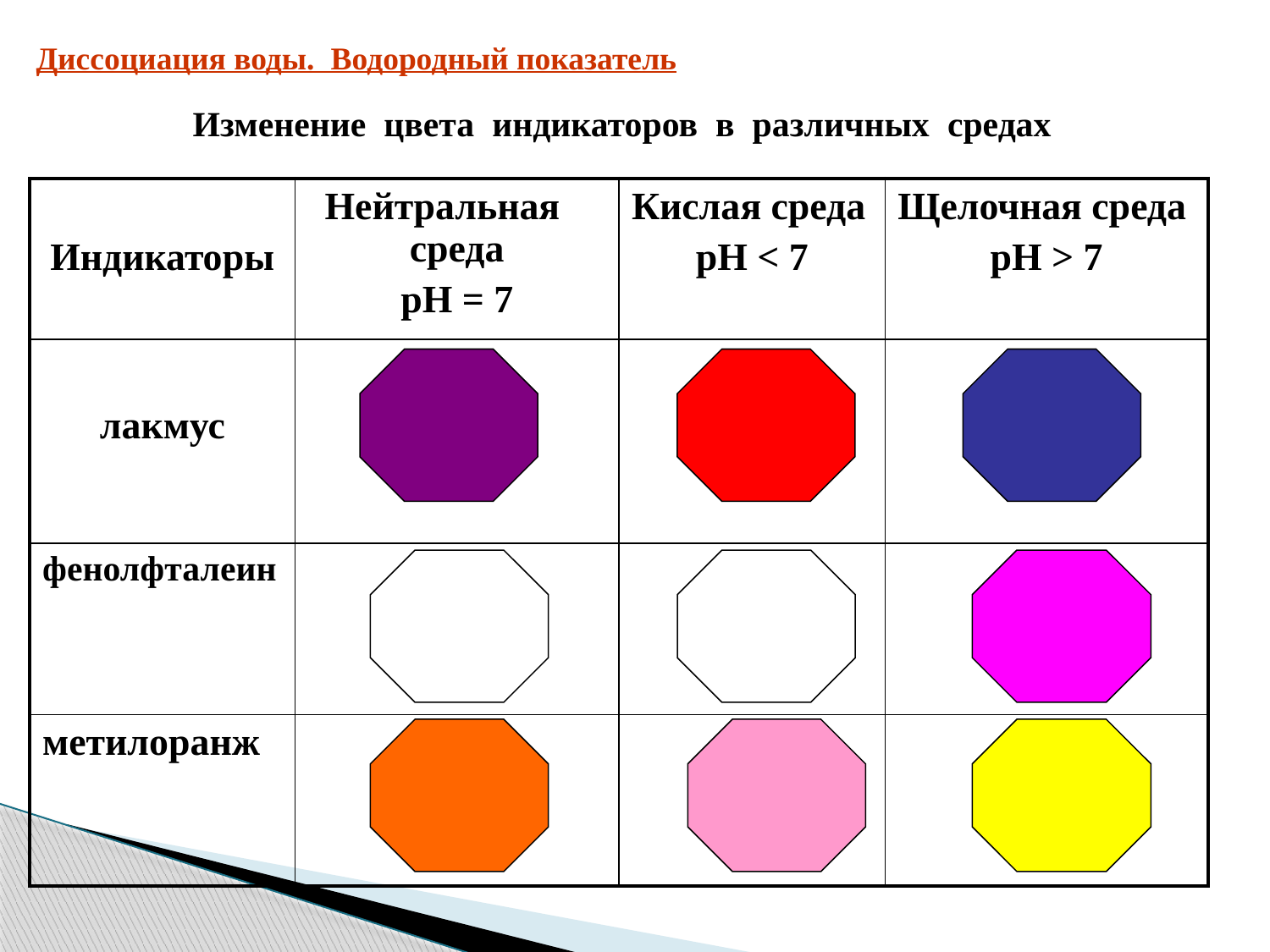

Диссоциация воды.  Водородный показатель
Изменение  цвета  индикаторов  в  различных  средах
| Индикаторы | Нейтральная среда рН = 7 | Кислая среда рН < 7 | Щелочная среда рН > 7 |
| --- | --- | --- | --- |
| лакмус |  |  |  |
| фенолфталеин |  |  |  |
| метилоранж |  |  |  |